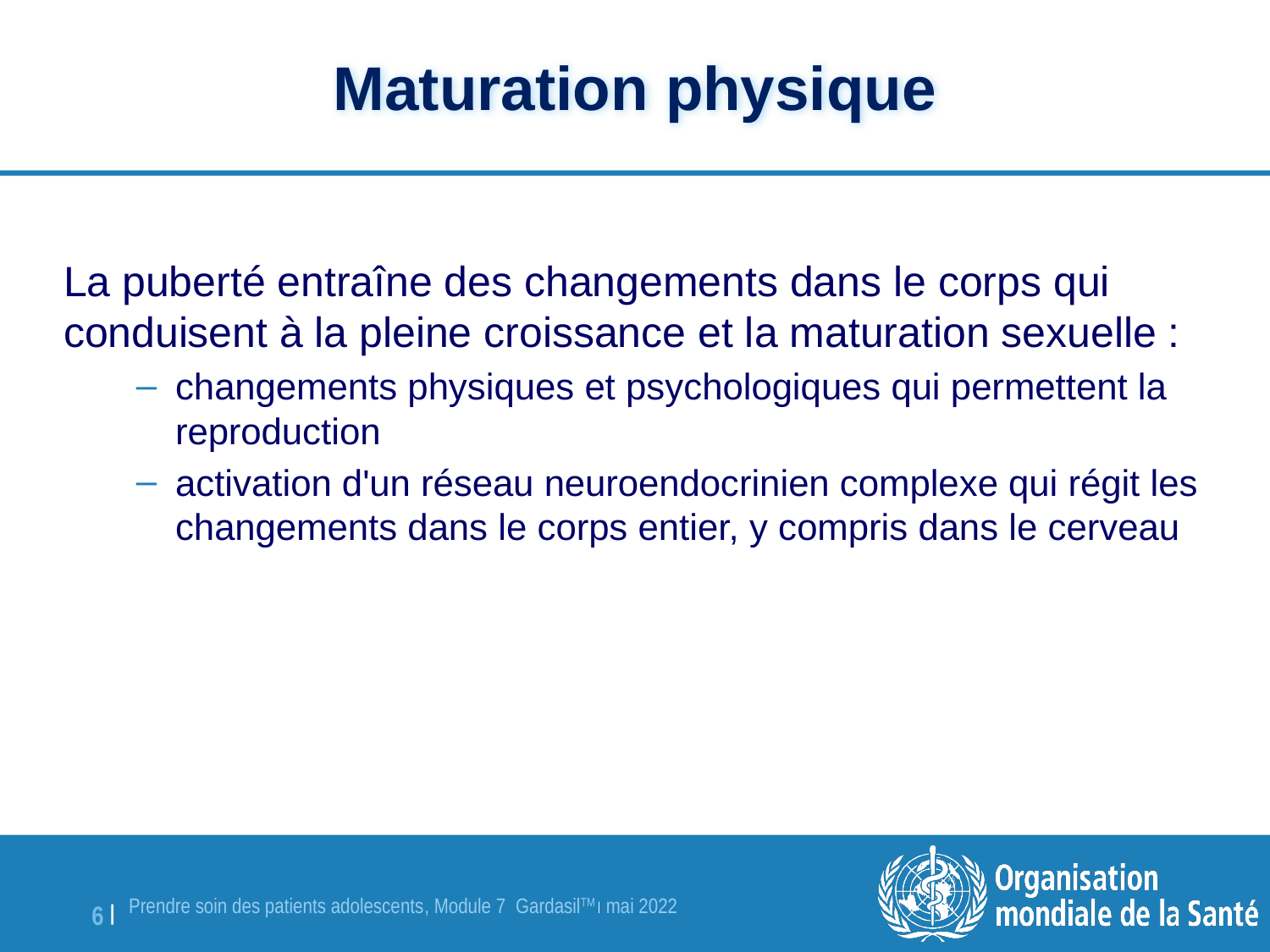

# Maturation physique
La puberté entraîne des changements dans le corps qui conduisent à la pleine croissance et la maturation sexuelle :
changements physiques et psychologiques qui permettent la reproduction
activation d'un réseau neuroendocrinien complexe qui régit les changements dans le corps entier, y compris dans le cerveau